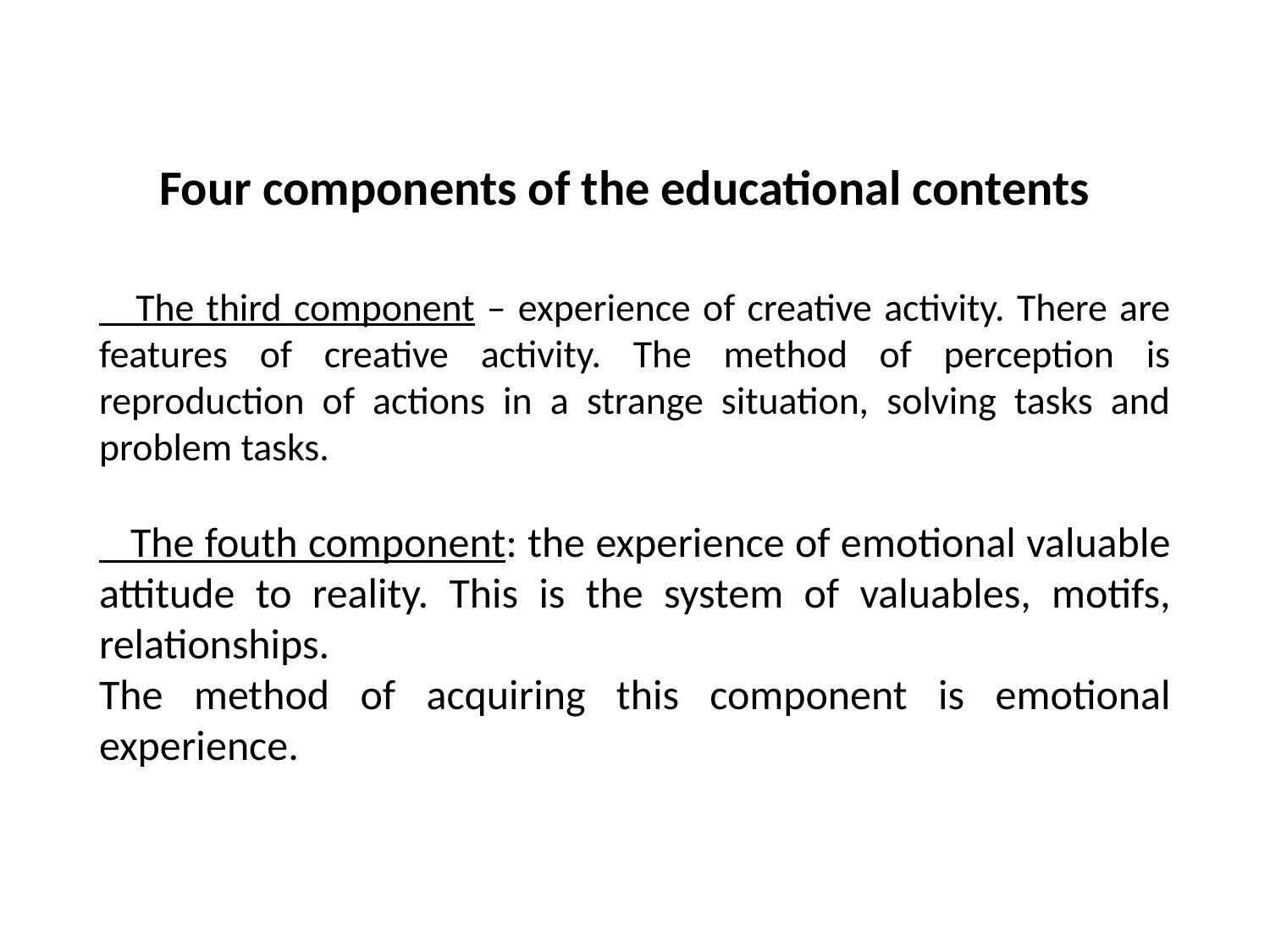

# Four components of the educational contents
   The third component – experience of creative activity. There are features of creative activity. The method of perception is reproduction of actions in a strange situation, solving tasks and problem tasks.

   The fouth component: the experience of emotional valuable attitude to reality. This is the system of valuables, motifs, relationships.
The method of acquiring this component is emotional experience.